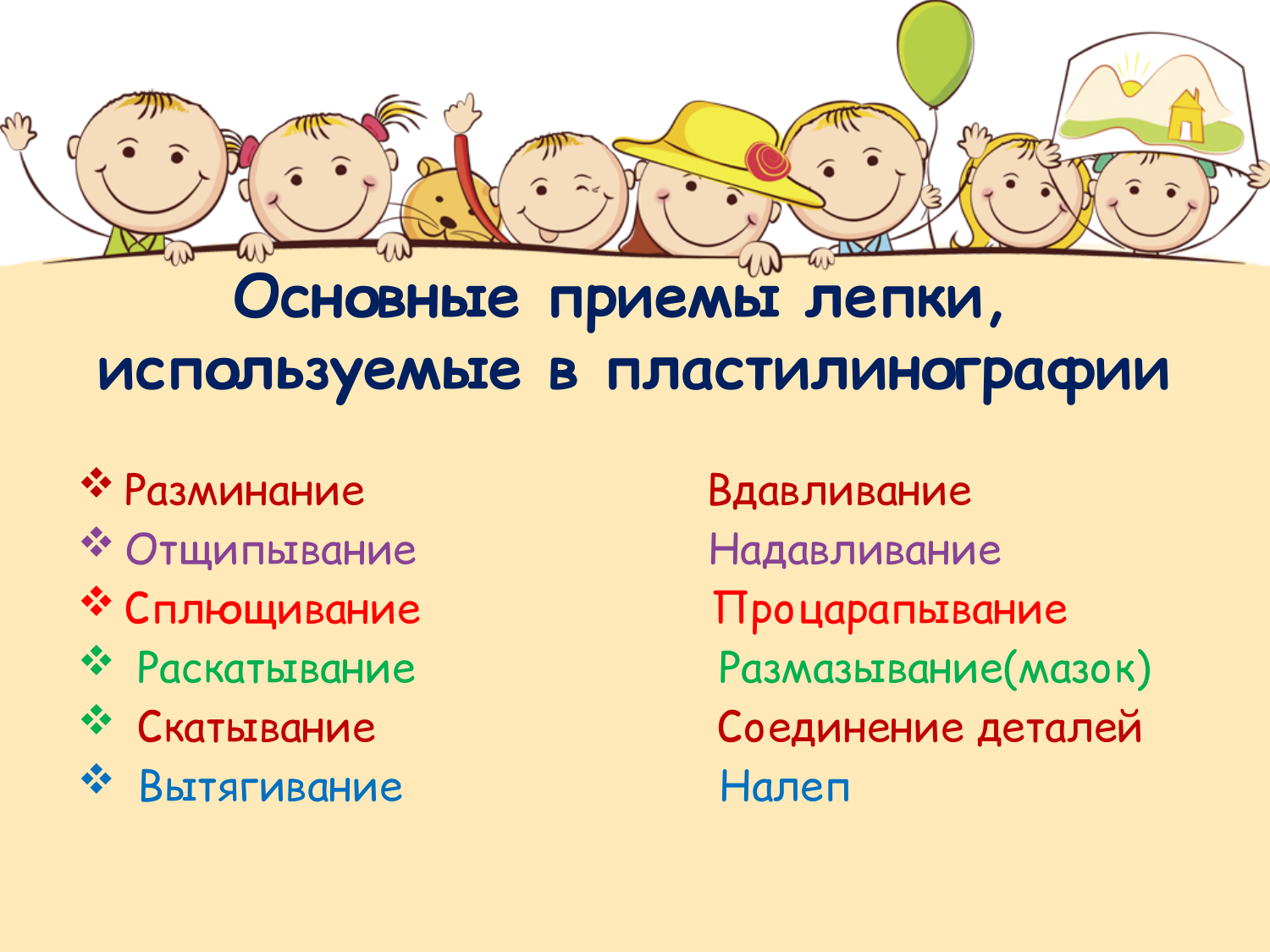

# Основные приемы лепки, используемые в пластилинографии
Разминание                           Вдавливание
Отщипывание                       Надавливание
Сплющивание                       Процарапывание
 Раскатывание                        Размазывание(мазок)
 Скатывание                           Соединение деталей
 Вытягивание                         Налеп